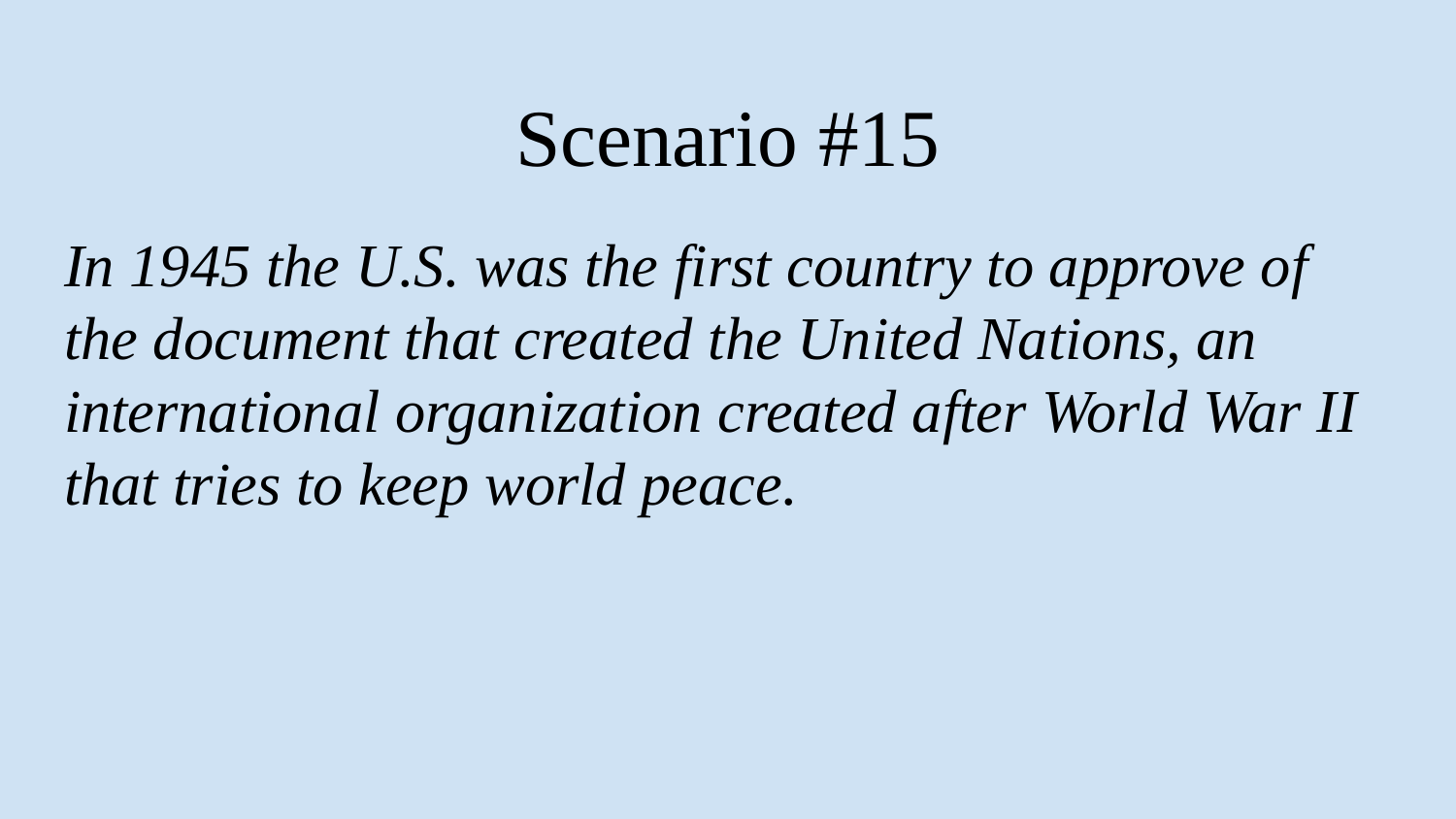

# Scenario #15
In 1945 the U.S. was the first country to approve of the document that created the United Nations, an international organization created after World War II that tries to keep world peace.